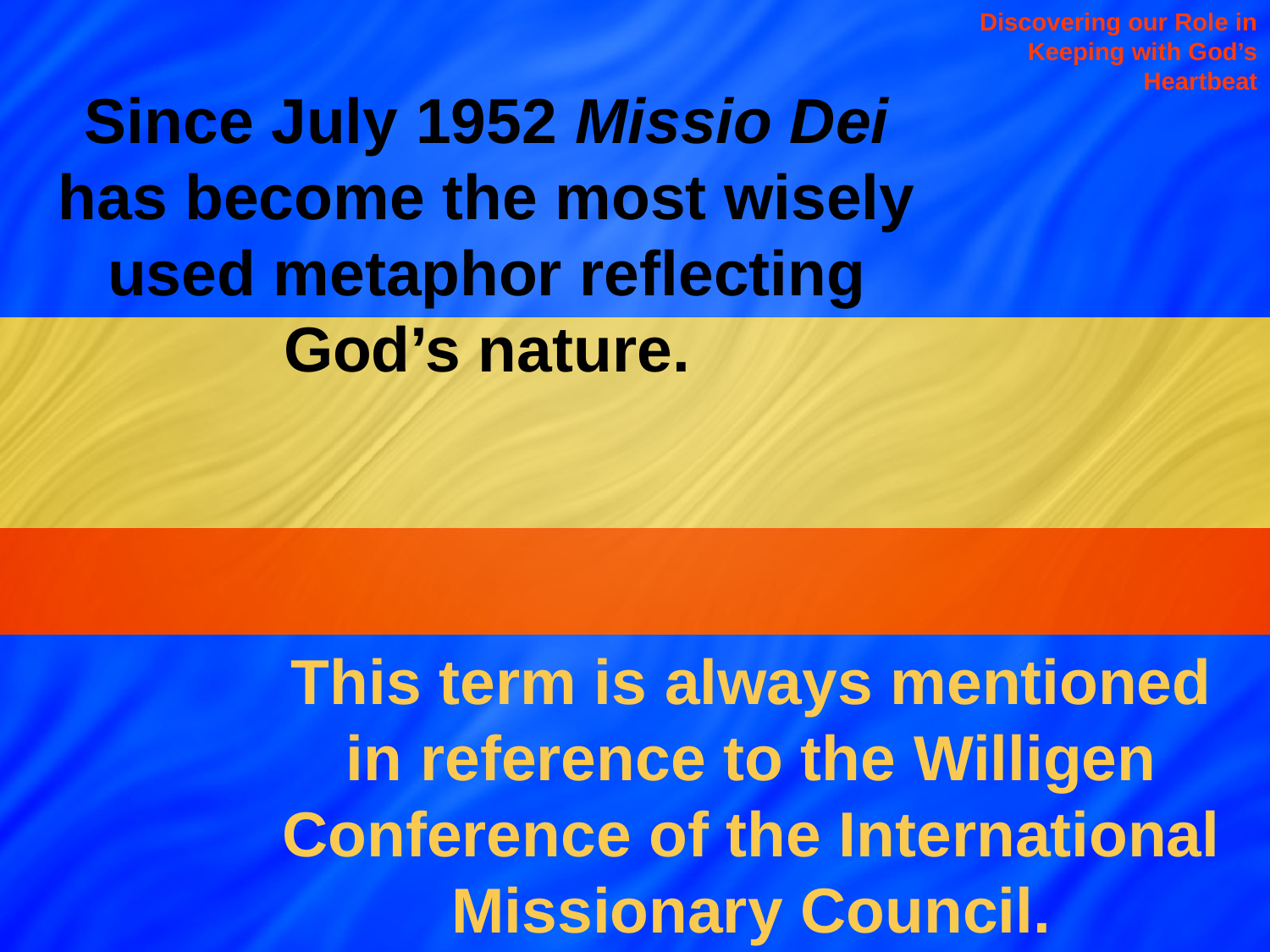

Discovering our Role in Keeping with God’s Heartbeat
Since July 1952 Missio Dei has become the most wisely used metaphor reflecting God’s nature.
This term is always mentioned in reference to the Willigen Conference of the International Missionary Council.